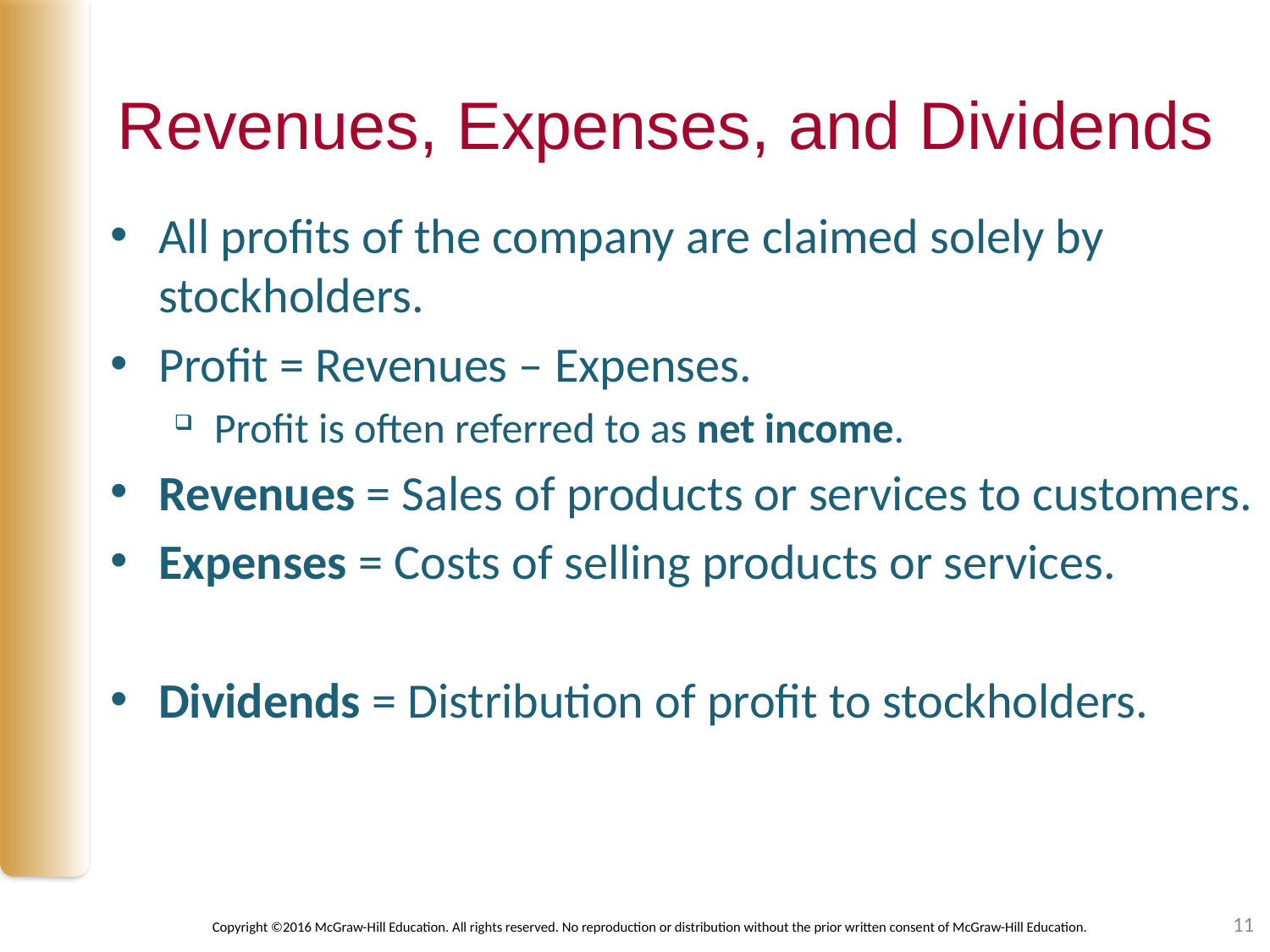

# Revenues, Expenses, and Dividends
All profits of the company are claimed solely by stockholders.
Profit = Revenues – Expenses.
Profit is often referred to as net income.
Revenues = Sales of products or services to customers.
Expenses = Costs of selling products or services.

Dividends = Distribution of profit to stockholders.
11
Copyright ©2016 McGraw-Hill Education. All rights reserved. No reproduction or distribution without the prior written consent of McGraw-Hill Education.